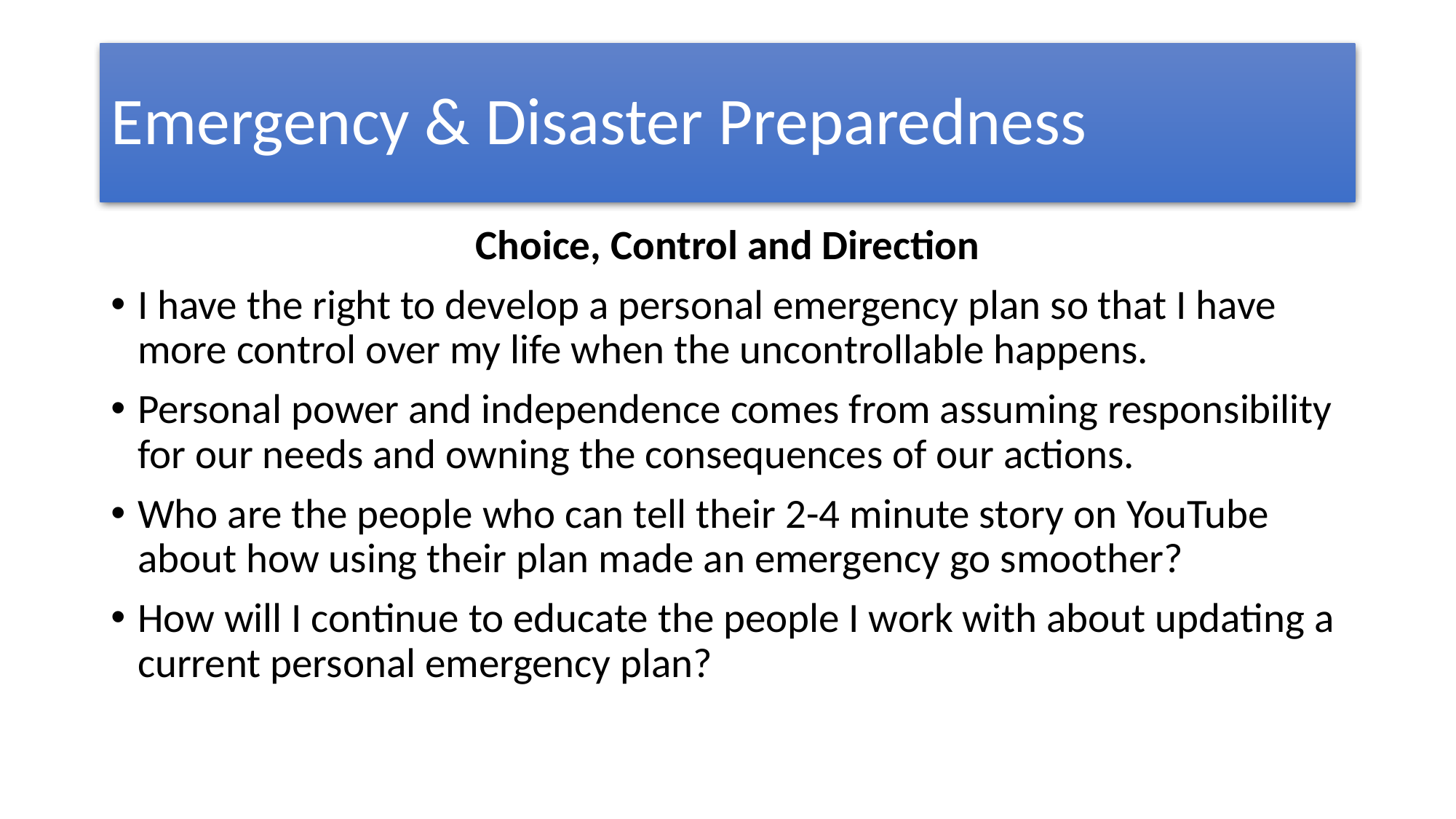

# Emergency & Disaster Preparedness
Choice, Control and Direction
I have the right to develop a personal emergency plan so that I have more control over my life when the uncontrollable happens.
Personal power and independence comes from assuming responsibility for our needs and owning the consequences of our actions.
Who are the people who can tell their 2-4 minute story on YouTube about how using their plan made an emergency go smoother?
How will I continue to educate the people I work with about updating a current personal emergency plan?